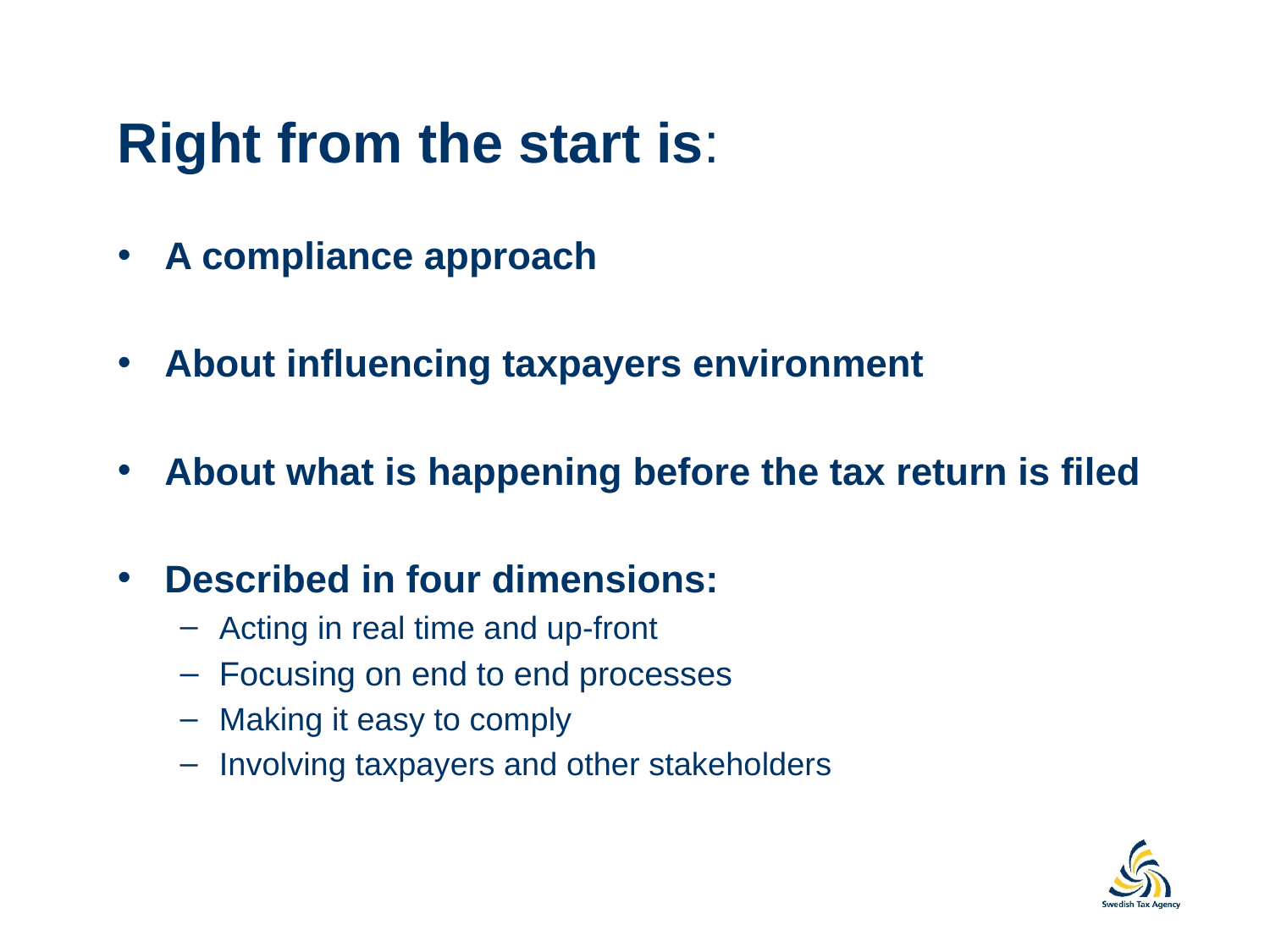

# Right from the start is:
A compliance approach

About influencing taxpayers environment

About what is happening before the tax return is filed

Described in four dimensions:
Acting in real time and up-front
Focusing on end to end processes
Making it easy to comply
Involving taxpayers and other stakeholders